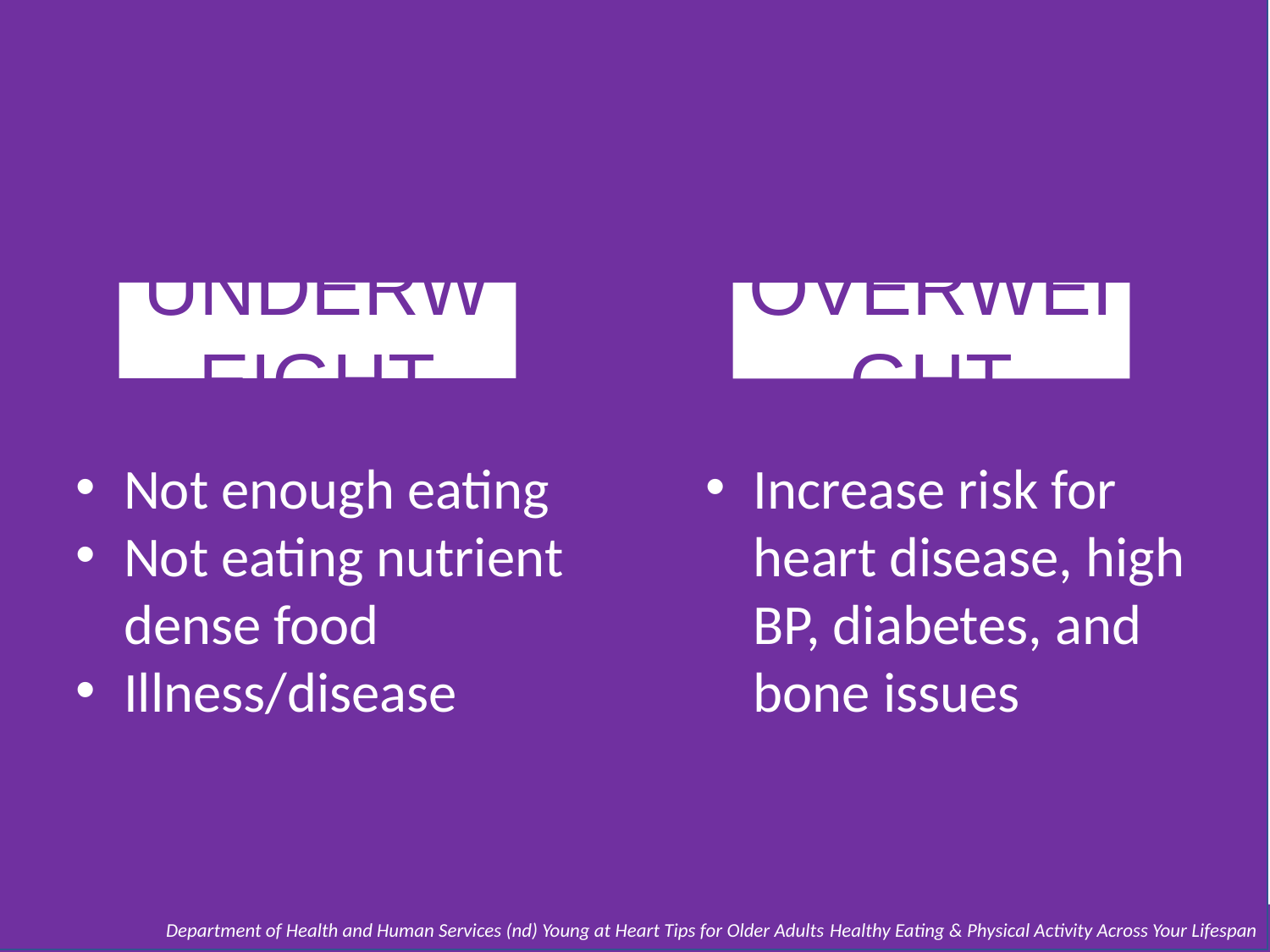

UNDERWEIGHT
OVERWEIGHT
Increase risk for heart disease, high BP, diabetes, and bone issues
Not enough eating
Not eating nutrient dense food
Illness/disease
Department of Health and Human Services (nd) Young at Heart Tips for Older Adults Healthy Eating & Physical Activity Across Your Lifespan